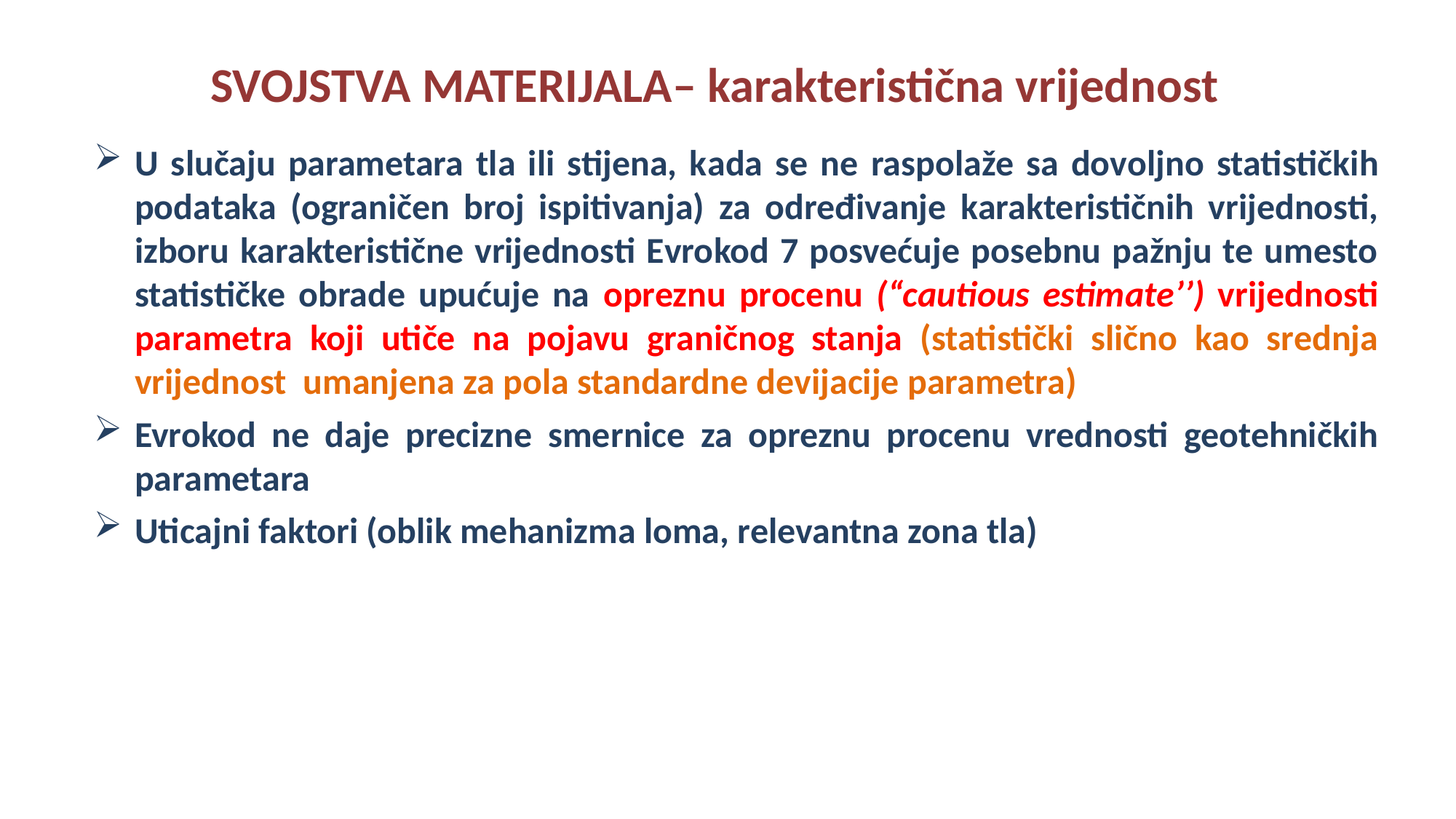

SVOJSTVA MATERIJALA– karakteristična vrijednost
U slučaju parametara tla ili stijena, kada se ne raspolaže sa dovoljno statističkih podataka (ograničen broj ispitivanja) za određivanje karakterističnih vrijednosti, izboru karakteristične vrijednosti Evrokod 7 posvećuje posebnu pažnju te umesto statističke obrade upućuje na opreznu procenu (“cautious estimate’’) vrijednosti parametra koji utiče na pojavu graničnog stanja (statistički slično kao srednja vrijednost  umanjena za pola standardne devijacije parametra)
Evrokod ne daje precizne smernice za opreznu procenu vrednosti geotehničkih parametara
Uticajni faktori (oblik mehanizma loma, relevantna zona tla)